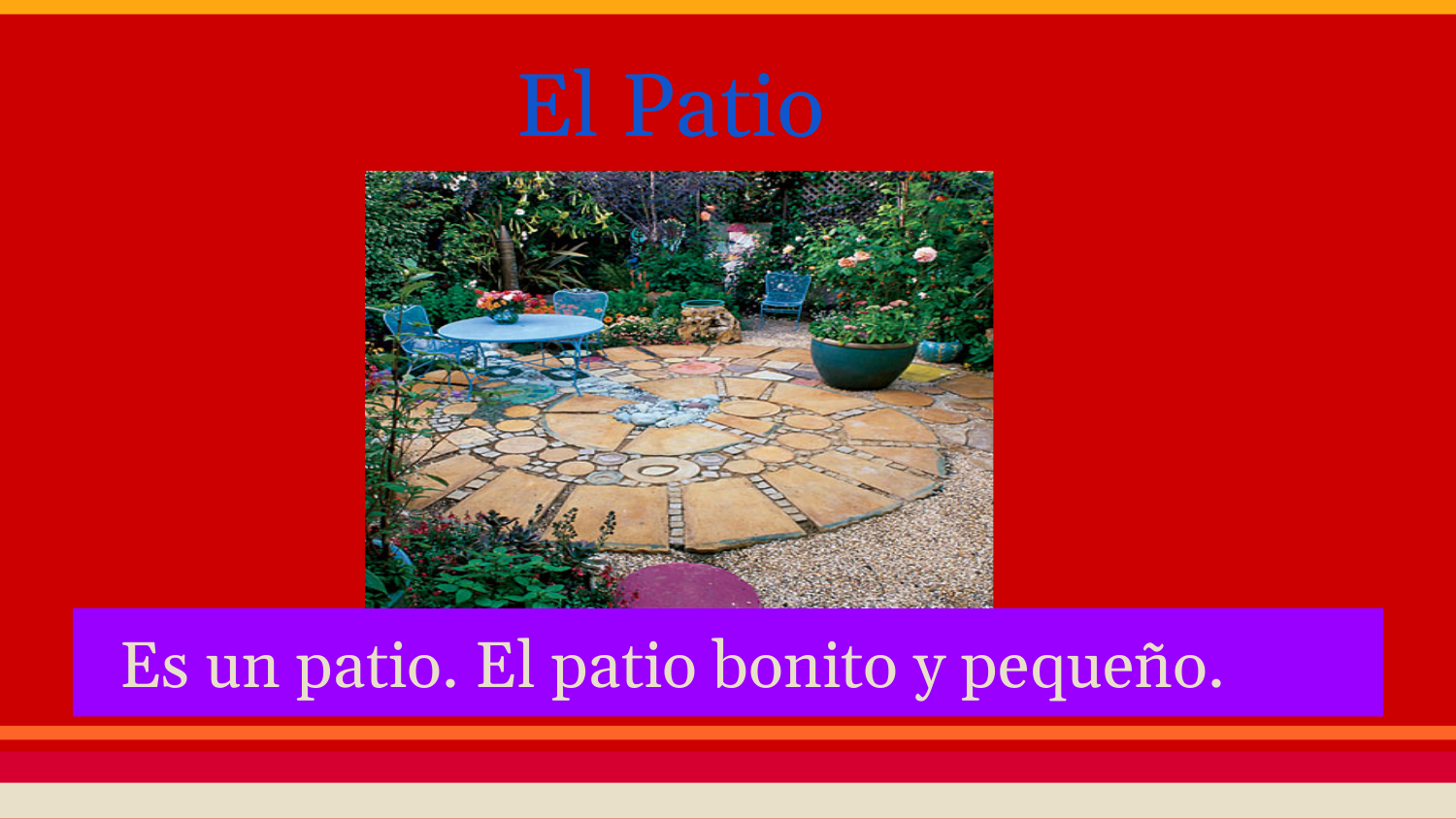

# El Patio

Es un patio. El patio bonito y pequeño.